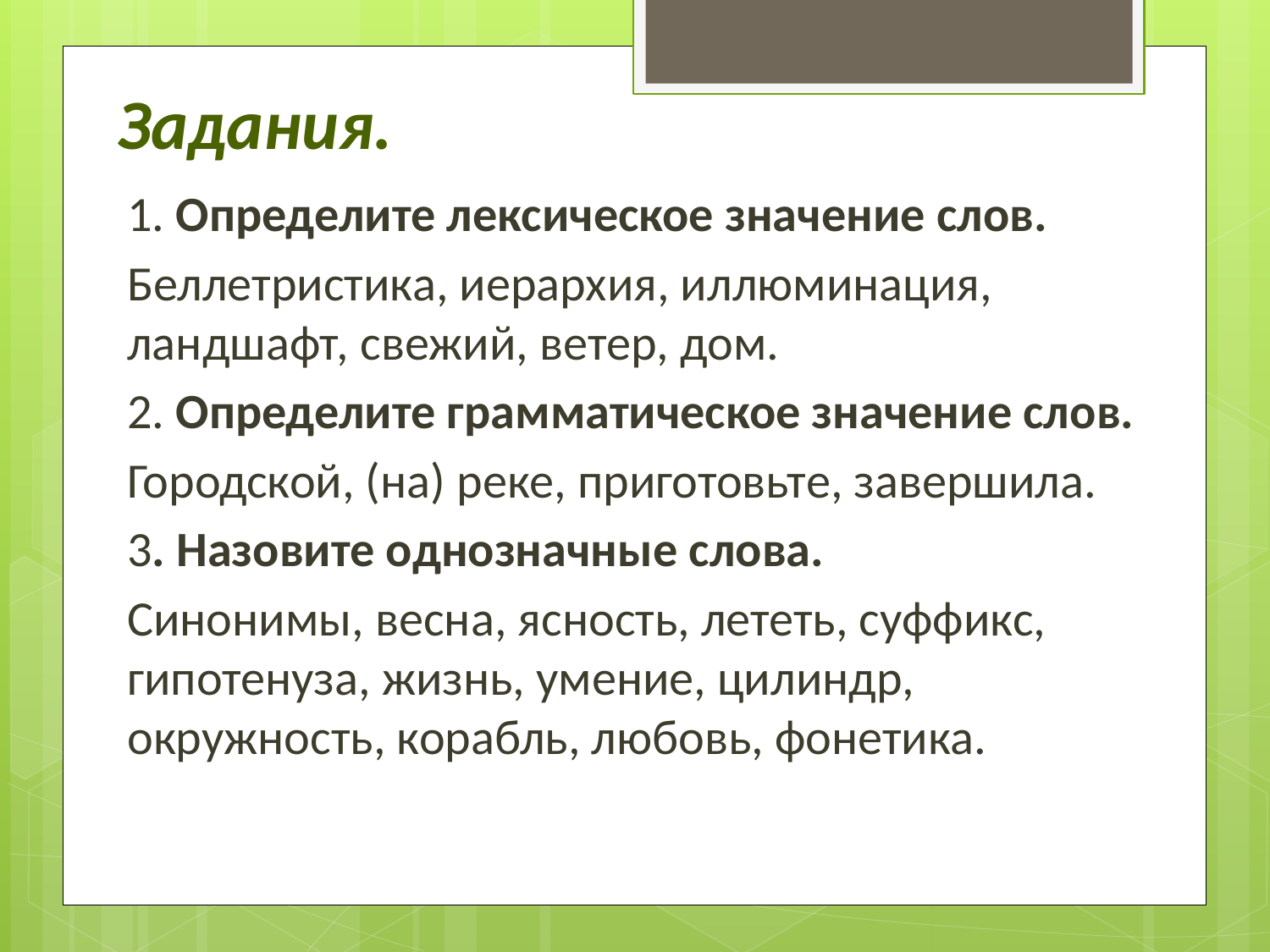

# Задания.
1. Определите лексическое значение слов.
Беллетристика, иерархия, иллюминация, ландшафт, свежий, ветер, дом.
2. Определите грамматическое значение слов.
Городской, (на) реке, приготовьте, завершила.
3. Назовите однозначные слова.
Синонимы, весна, ясность, лететь, суффикс, гипотенуза, жизнь, умение, цилиндр, окружность, корабль, любовь, фонетика.